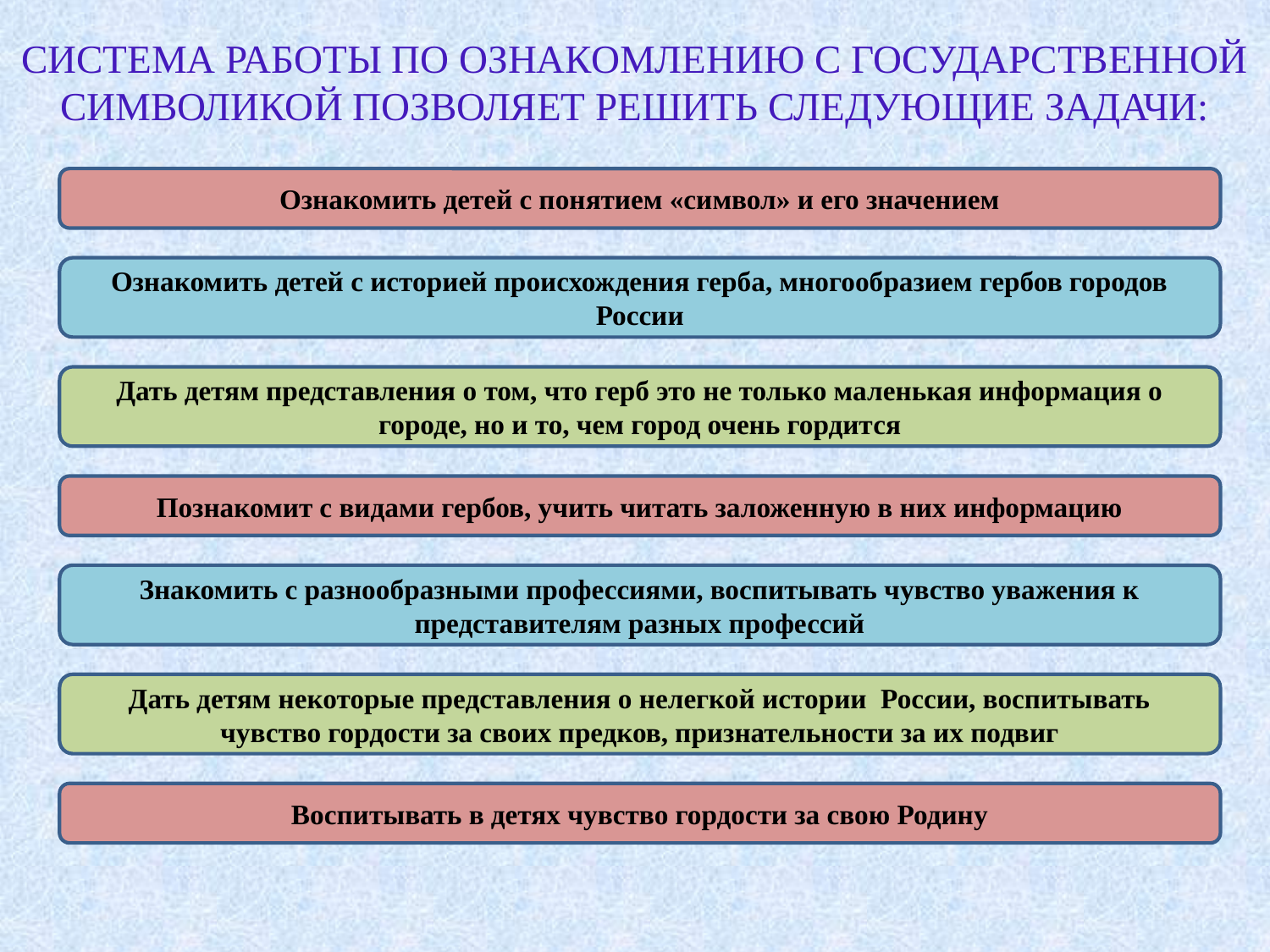

# Система работы по ознакомлению с государственной символикой позволяет решить следующие задачи:
Ознакомить детей с понятием «символ» и его значением
Ознакомить детей с историей происхождения герба, многообразием гербов городов России
Дать детям представления о том, что герб это не только маленькая информация о городе, но и то, чем город очень гордится
Познакомит с видами гербов, учить читать заложенную в них информацию
Знакомить с разнообразными профессиями, воспитывать чувство уважения к представителям разных профессий
Дать детям некоторые представления о нелегкой истории  России, воспитывать чувство гордости за своих предков, признательности за их подвиг
Воспитывать в детях чувство гордости за свою Родину